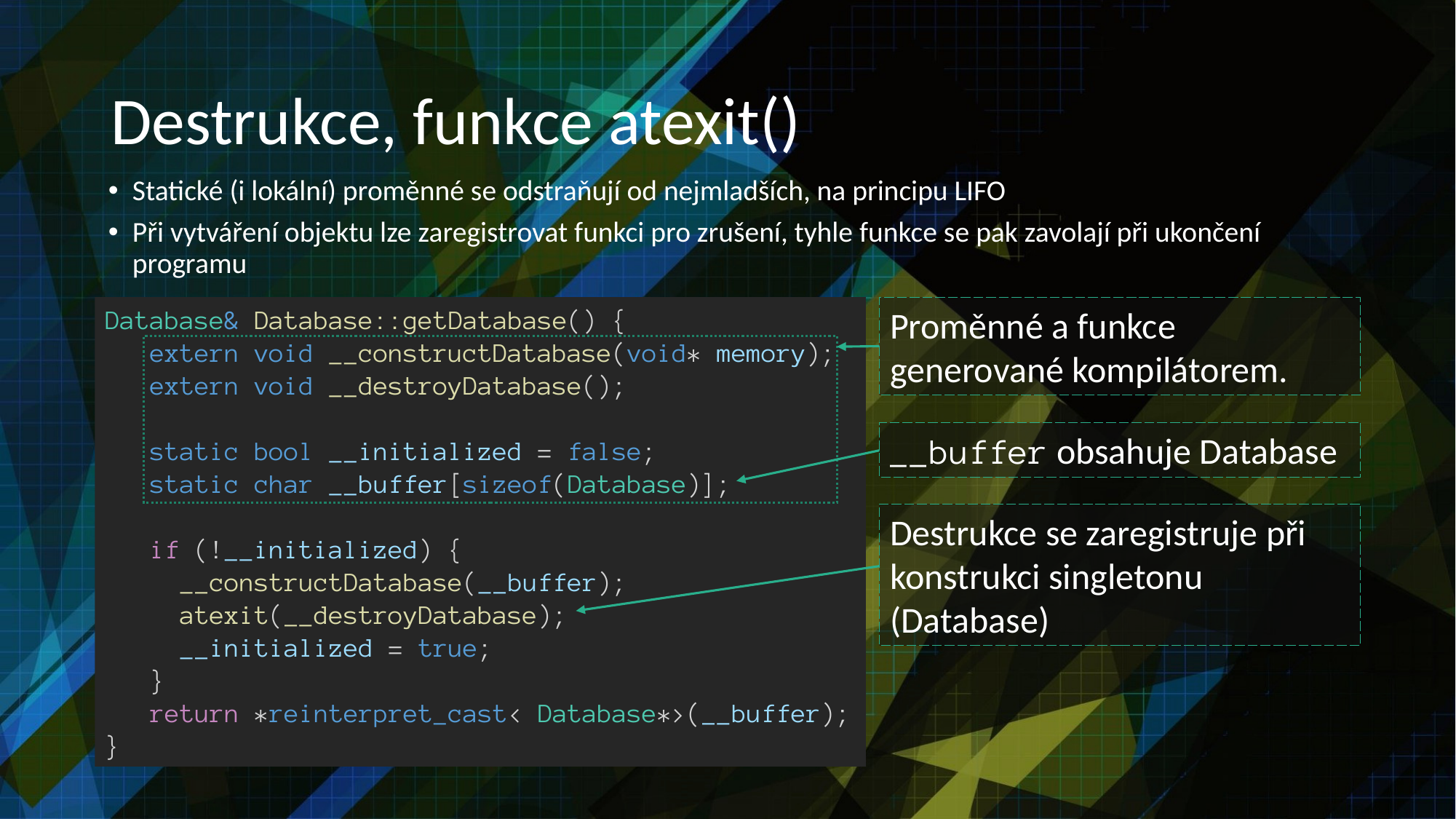

# Destrukce, funkce atexit()
Statické (i lokální) proměnné se odstraňují od nejmladších, na principu LIFO
Při vytváření objektu lze zaregistrovat funkci pro zrušení, tyhle funkce se pak zavolají při ukončení programu
Database& Database::getDatabase() {
   extern void __constructDatabase(void* memory);
   extern void __destroyDatabase();
   static bool __initialized = false;
   static char __buffer[sizeof(Database)];
   if (!__initialized) {
     __constructDatabase(__buffer);
     atexit(__destroyDatabase);
     __initialized = true;
   }
   return *reinterpret_cast< Database*>(__buffer);
}
Proměnné a funkce generované kompilátorem.

__buffer obsahuje Database
Destrukce se zaregistruje při konstrukci singletonu (Database)